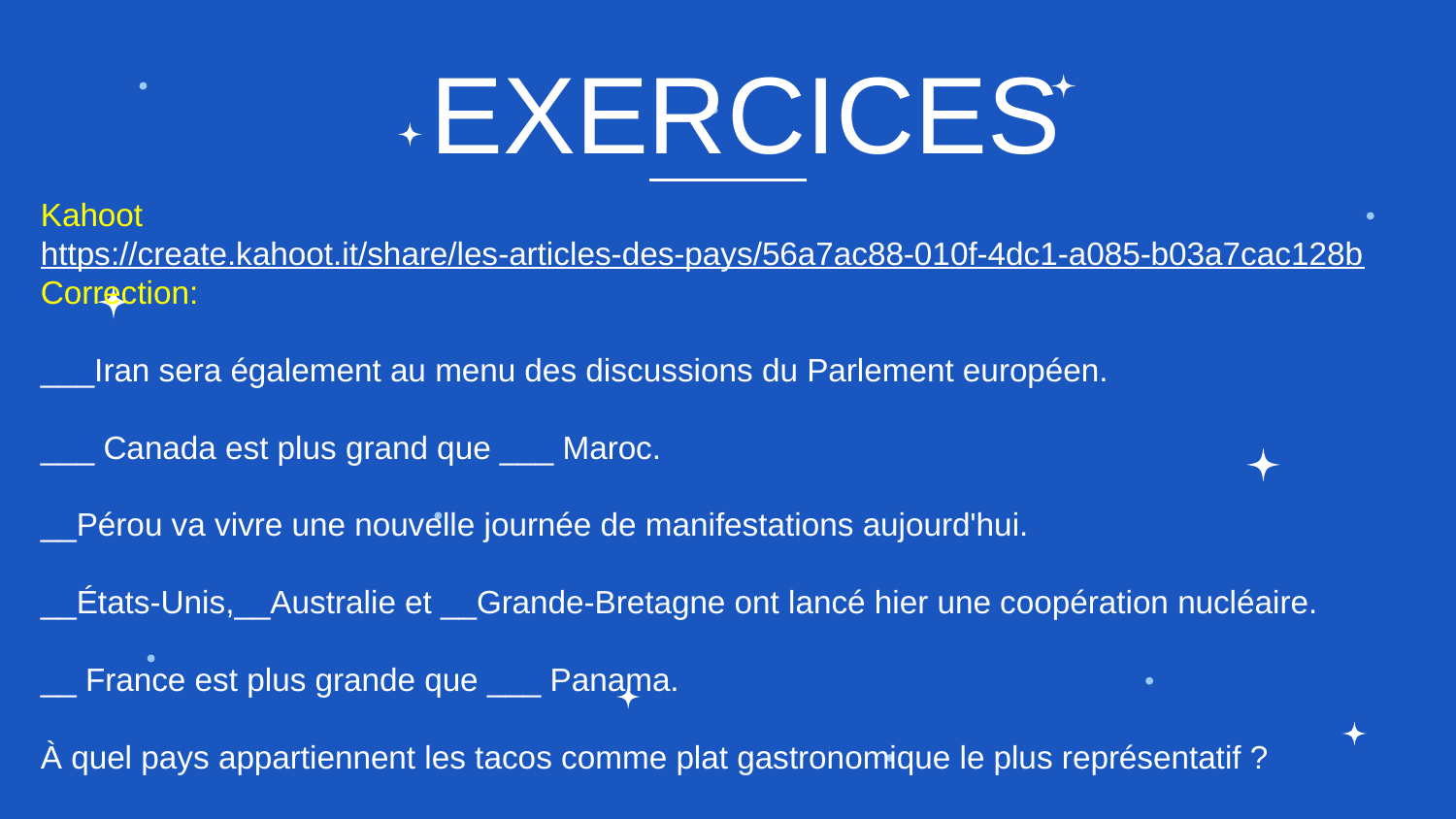

# EXERCICES
Kahoot  https://create.kahoot.it/share/les-articles-des-pays/56a7ac88-010f-4dc1-a085-b03a7cac128b
Correction:

___Iran sera également au menu des discussions du Parlement européen.

___ Canada est plus grand que ___ Maroc.

__Pérou va vivre une nouvelle journée de manifestations aujourd'hui.

__États-Unis,__Australie et __Grande-Bretagne ont lancé hier une coopération nucléaire.

__ France est plus grande que ___ Panama.

À quel pays appartiennent les tacos comme plat gastronomique le plus représentatif ?